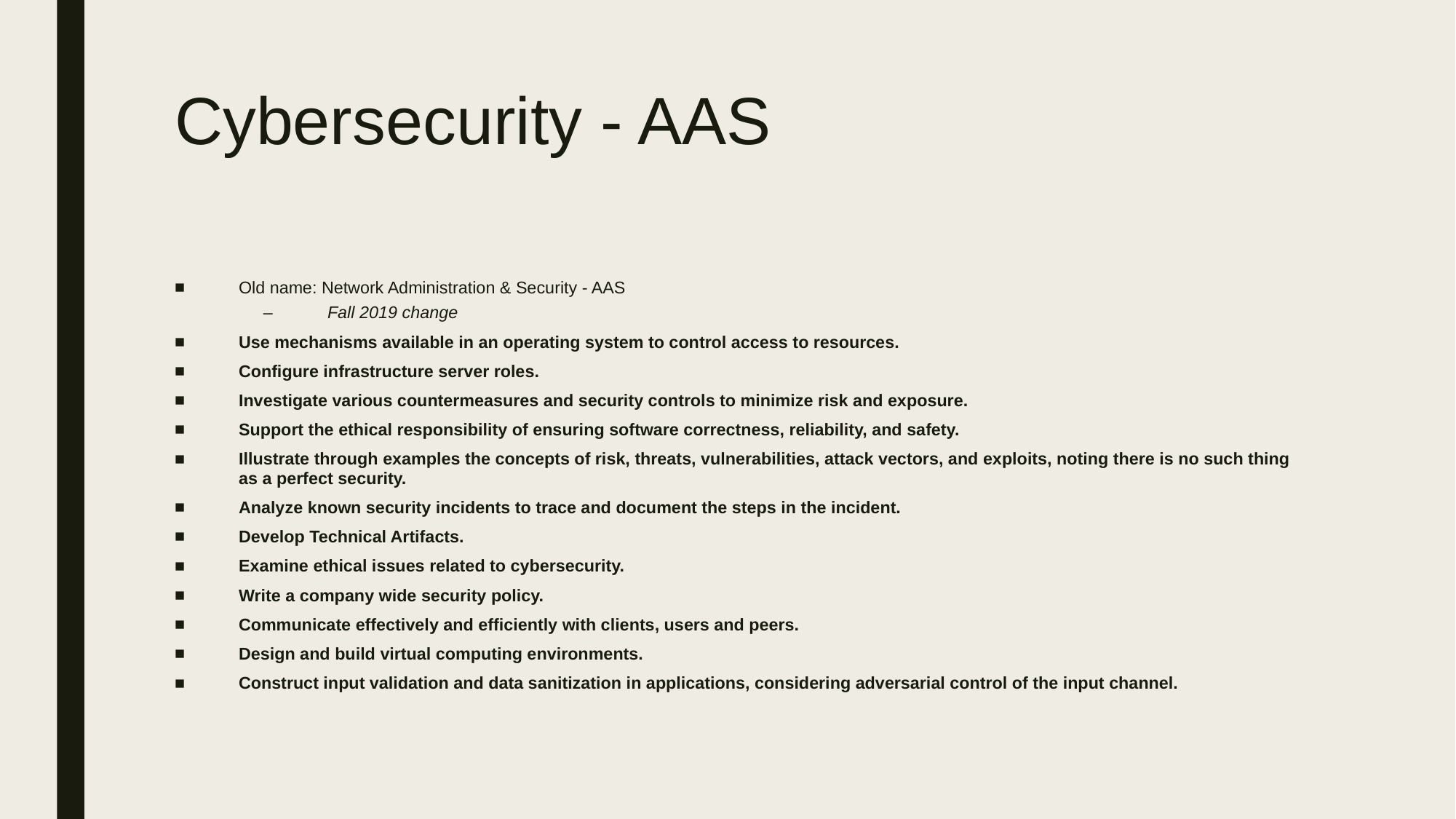

# Cybersecurity - AAS
Old name: Network Administration & Security - AAS
Fall 2019 change
Use mechanisms available in an operating system to control access to resources.
Configure infrastructure server roles.
Investigate various countermeasures and security controls to minimize risk and exposure.
Support the ethical responsibility of ensuring software correctness, reliability, and safety.
Illustrate through examples the concepts of risk, threats, vulnerabilities, attack vectors, and exploits, noting there is no such thing as a perfect security.
Analyze known security incidents to trace and document the steps in the incident.
Develop Technical Artifacts.
Examine ethical issues related to cybersecurity.
Write a company wide security policy.
Communicate effectively and efficiently with clients, users and peers.
Design and build virtual computing environments.
Construct input validation and data sanitization in applications, considering adversarial control of the input channel.